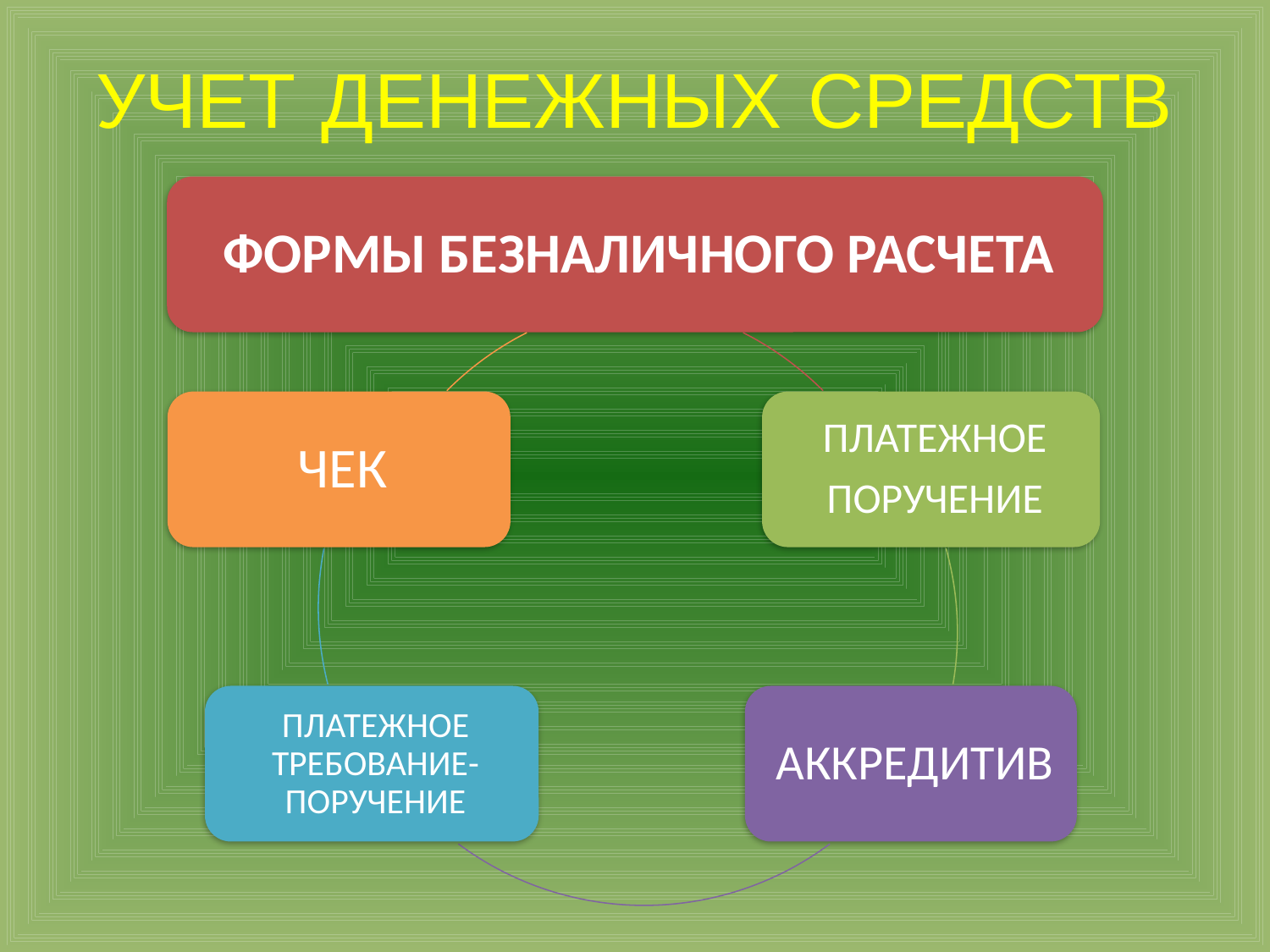

# УЧЕТ ДЕНЕЖНЫХ СРЕДСТВ
ФОРМЫ БЕЗНАЛИЧНОГО РАСЧЕТА
ПЛАТЕЖНОЕ
ПОРУЧЕНИЕ
АККРЕДИТИВ
ПЛАТЕЖНОЕ ТРЕБОВАНИЕ-ПОРУЧЕНИЕ
ЧЕК